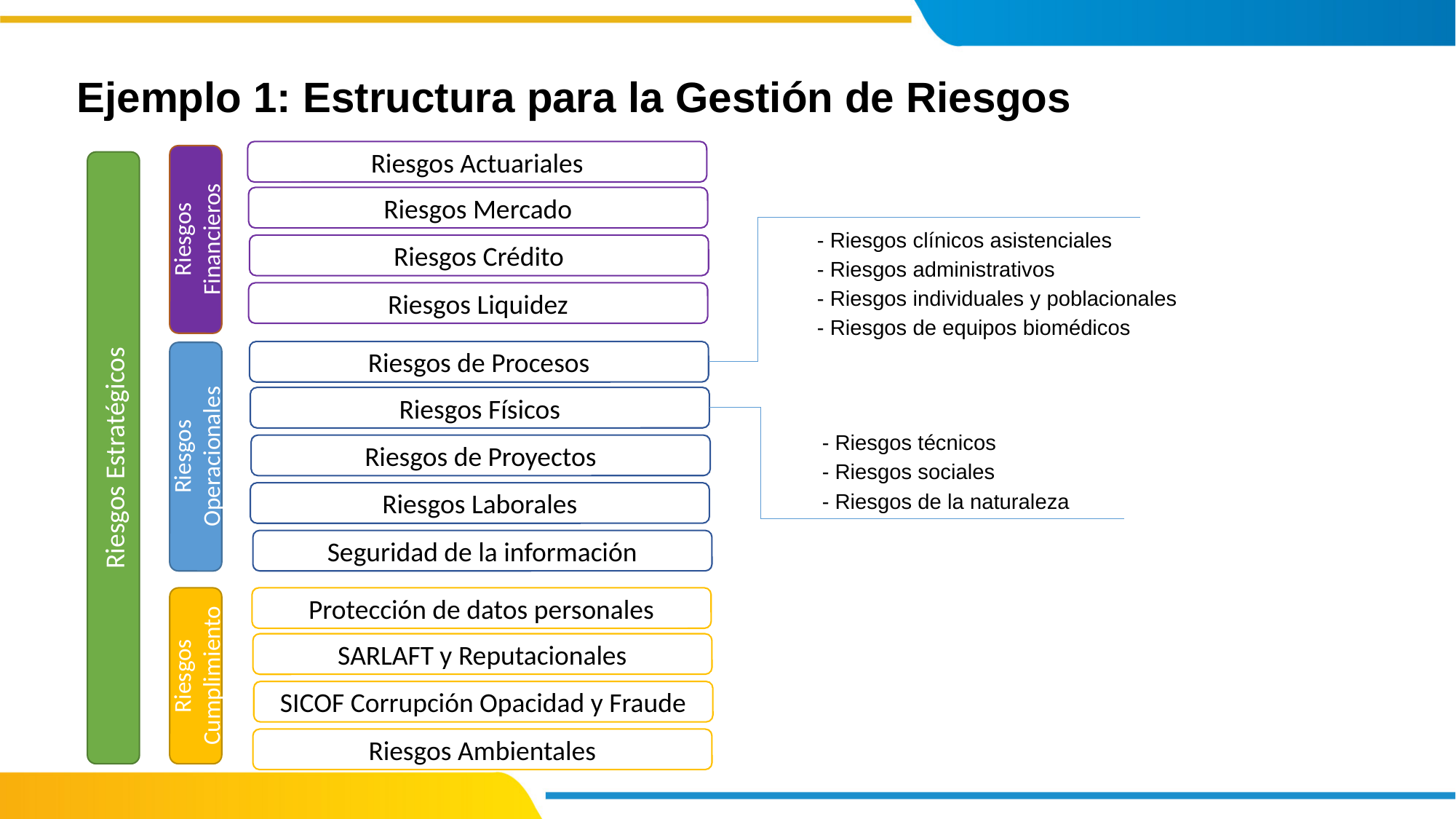

Ejemplo 1: Estructura para la Gestión de Riesgos
Riesgos Actuariales
Riesgos Mercado
Riesgos Financieros
- Riesgos clínicos asistenciales
- Riesgos administrativos
- Riesgos individuales y poblacionales
- Riesgos de equipos biomédicos
Riesgos Crédito
Riesgos Liquidez
Riesgos de Procesos
Riesgos Físicos
- Riesgos técnicos
- Riesgos sociales
- Riesgos de la naturaleza
Riesgos Operacionales
Riesgos Estratégicos
Riesgos de Proyectos
Riesgos Laborales
Seguridad de la información
Protección de datos personales
SARLAFT y Reputacionales
Riesgos Cumplimiento
SICOF Corrupción Opacidad y Fraude
Riesgos Ambientales